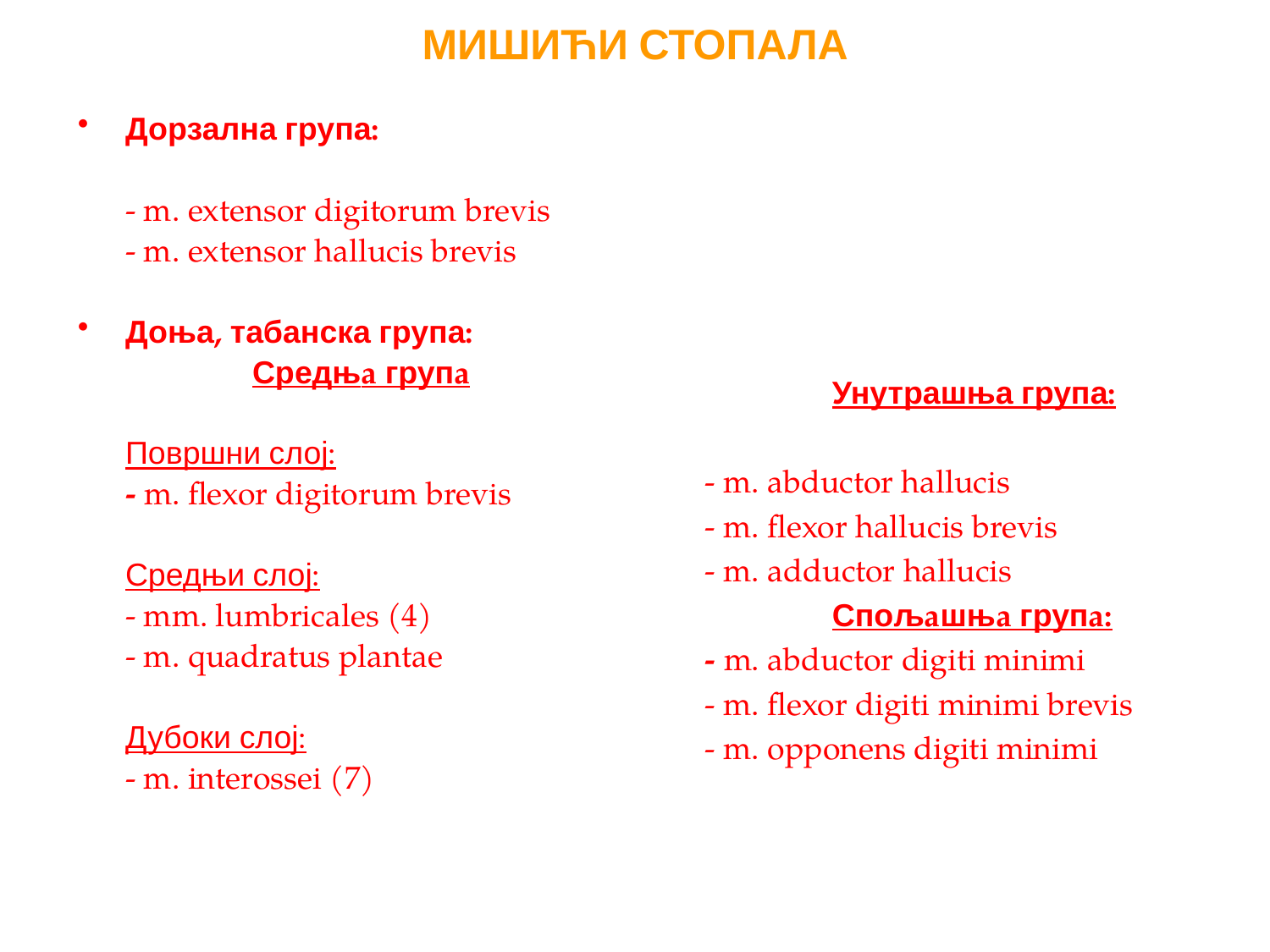

МИШИЋИ СТОПАЛА
Дорзална група:

	- m. extensor digitorum brevis
	- m. extensor hallucis brevis

Доња, табанска група:
		Средњa групa

	Површни слој:
	- m. flexor digitorum brevis

	Средњи слој:
	- mm. lumbricales (4)
	- m. quadratus plantae

	Дубоки слој:
	- m. interossei (7)
		Унутрашња група:

	- m. abductor hallucis
	- m. flexor hallucis brevis
	- m. adductor hallucis
		Спољaшњa групa:
	- m. abductor digiti minimi
	- m. flexor digiti minimi brevis
	- m. opponens digiti minimi